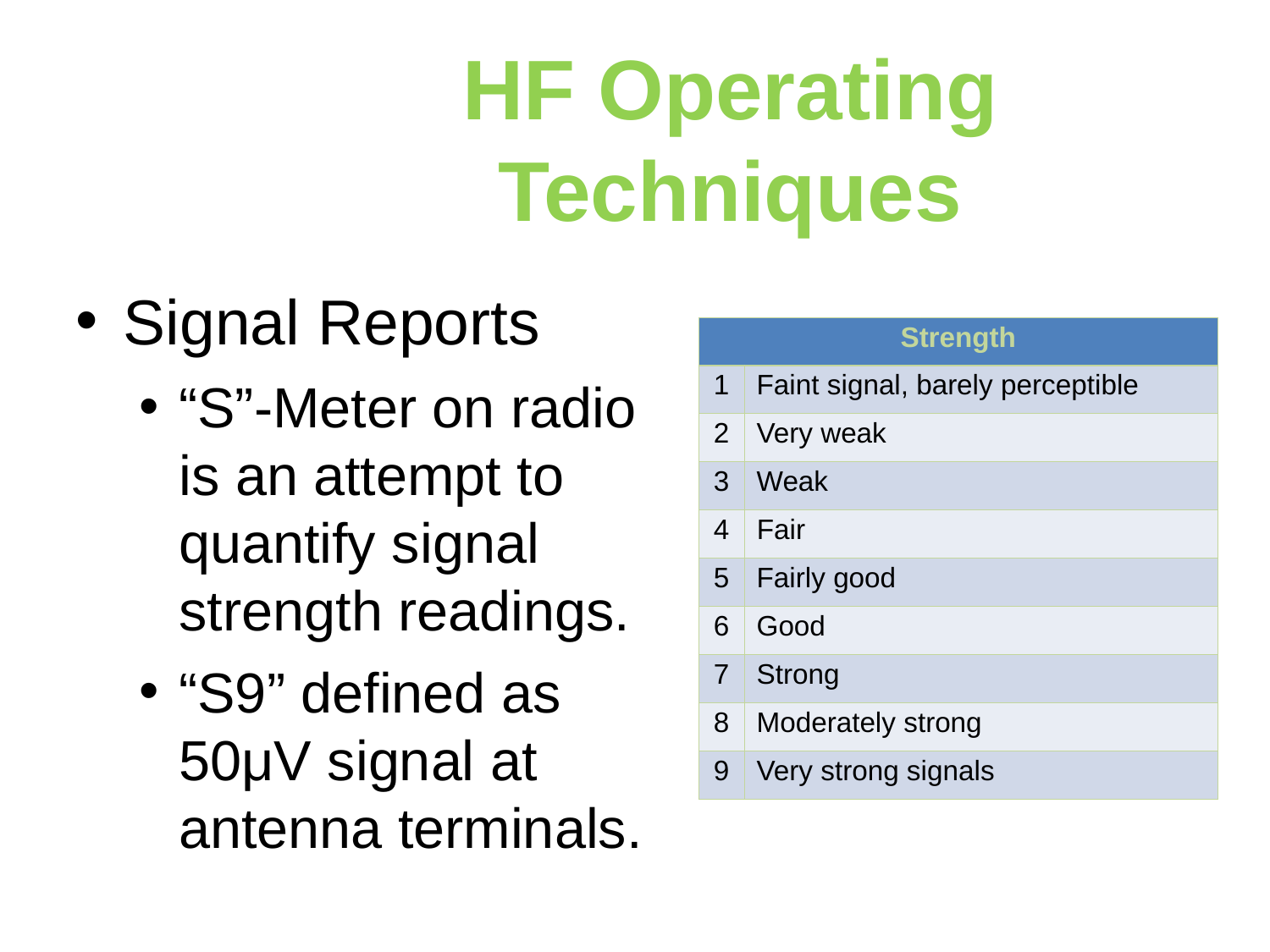

HF Operating Techniques
Signal Reports
“S”-Meter on radio is an attempt to quantify signal strength readings.
“S9” defined as 50μV signal at antenna terminals.
| Strength |  |
| --- | --- |
| 1 | Faint signal, barely perceptible |
| 2 | Very weak |
| 3 | Weak |
| 4 | Fair |
| 5 | Fairly good |
| 6 | Good |
| 7 | Strong |
| 8 | Moderately strong |
| 9 | Very strong signals |